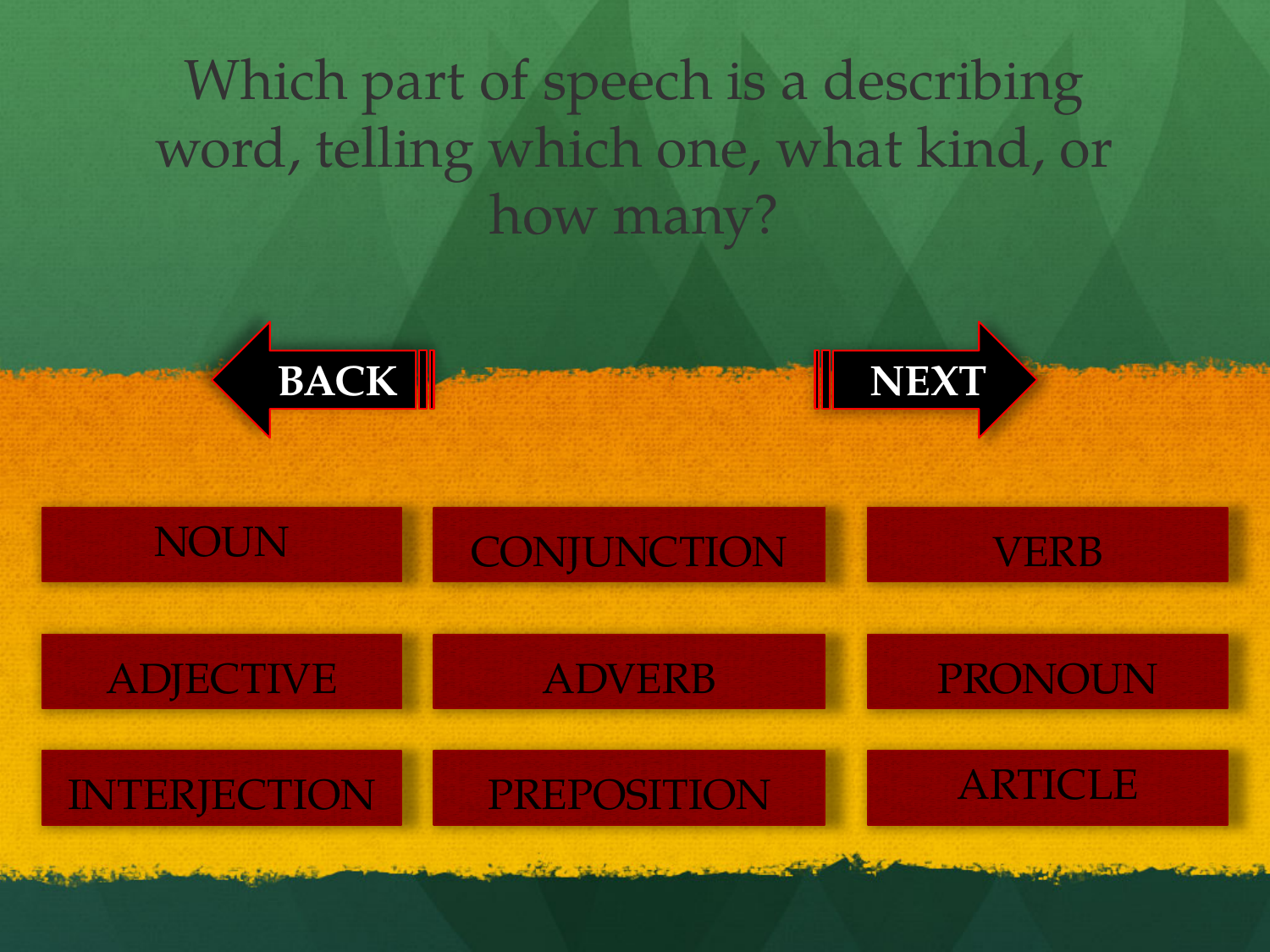

# Which part of speech is a describing word, telling which one, what kind, or how many?

BACK

NEXT

NOUN

CONJUNCTION
VERB

ADJECTIVE
ADVERB
PRONOUN

ARTICLE
INTERJECTION
PREPOSITION